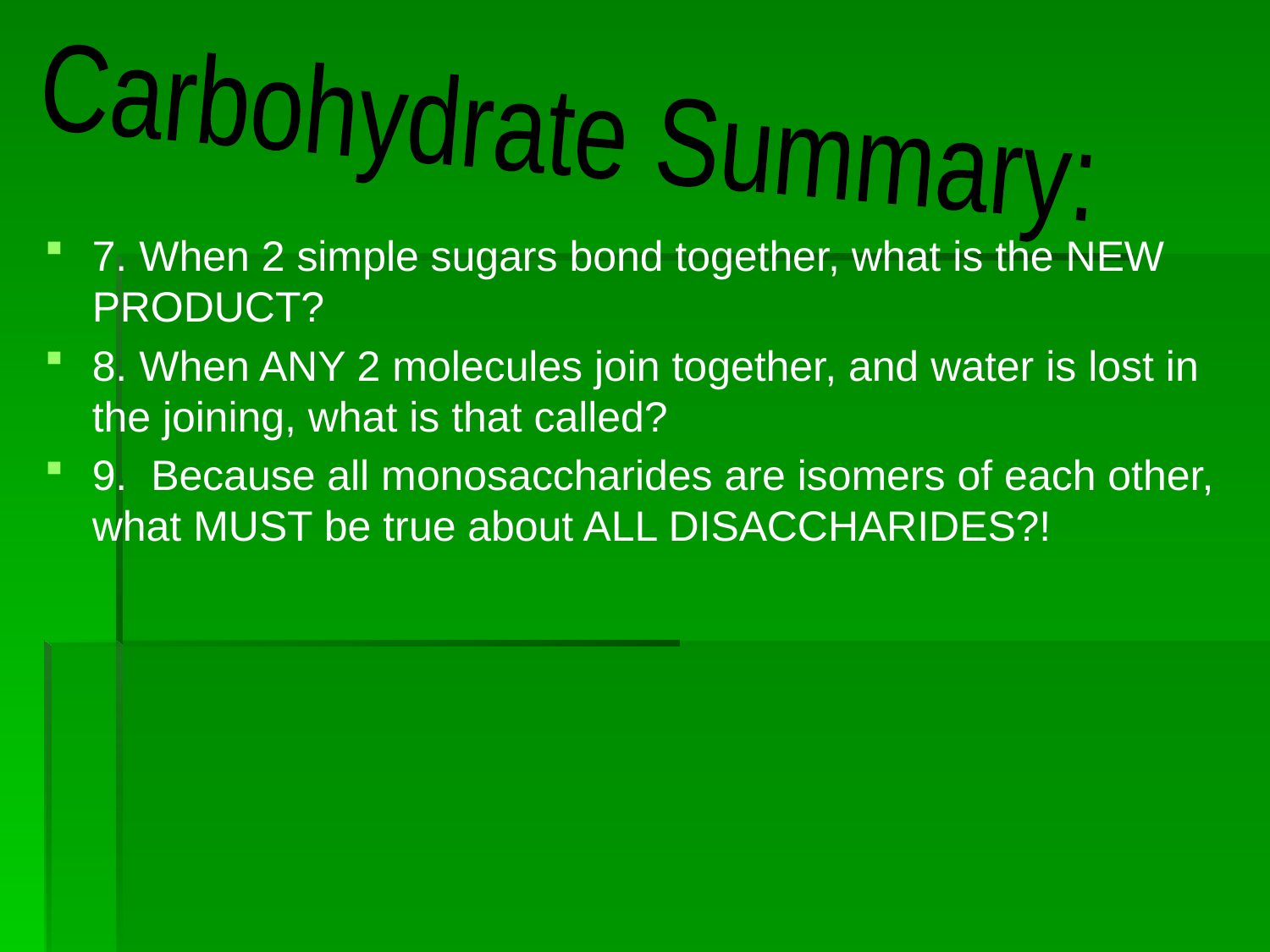

Carbohydrate Summary:
7. When 2 simple sugars bond together, what is the NEW PRODUCT?
8. When ANY 2 molecules join together, and water is lost in the joining, what is that called?
9.  Because all monosaccharides are isomers of each other, what MUST be true about ALL DISACCHARIDES?!